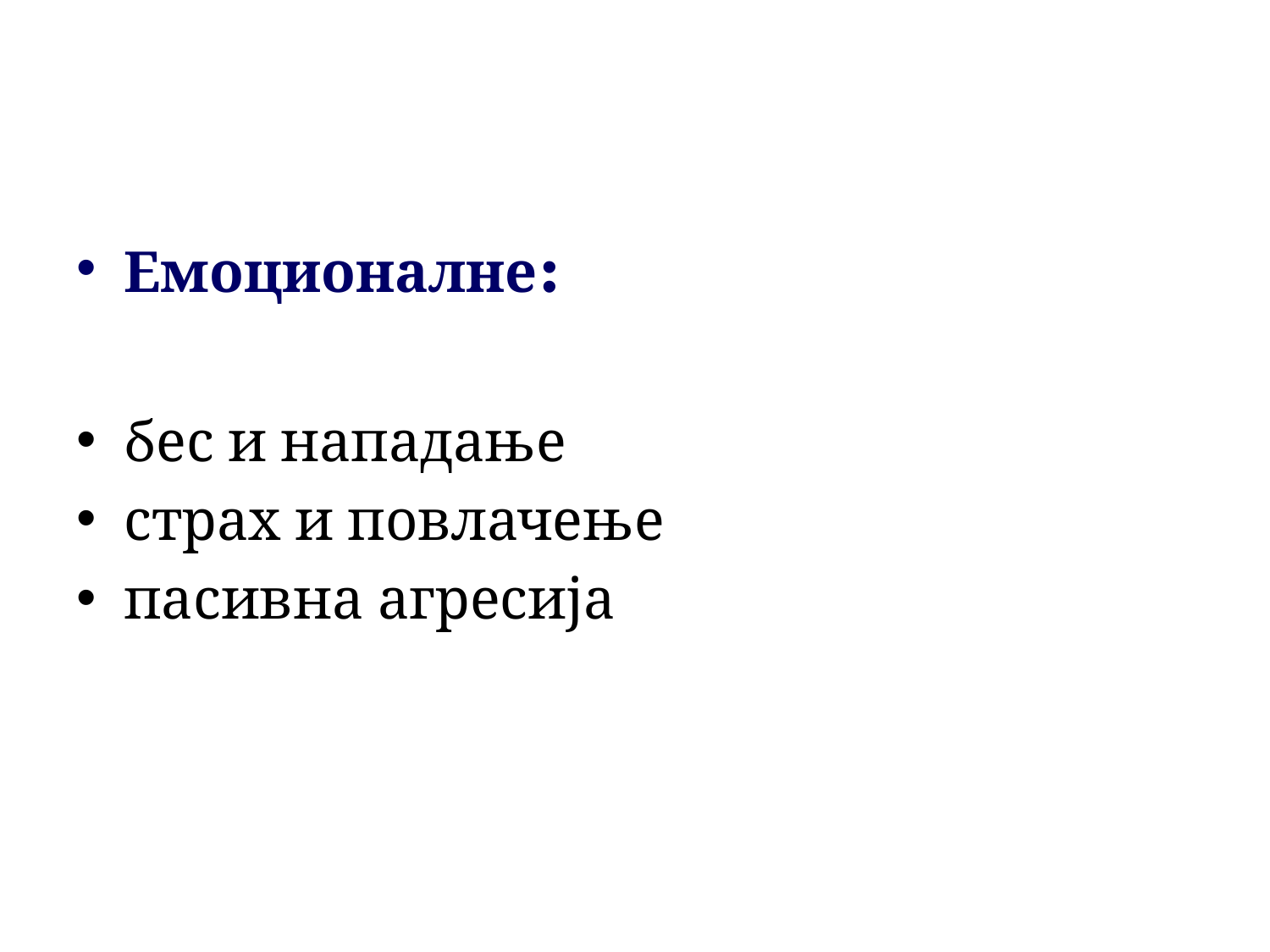

#
Емоционалне:

бес и нападање
страх и повлачење
пасивна агресија